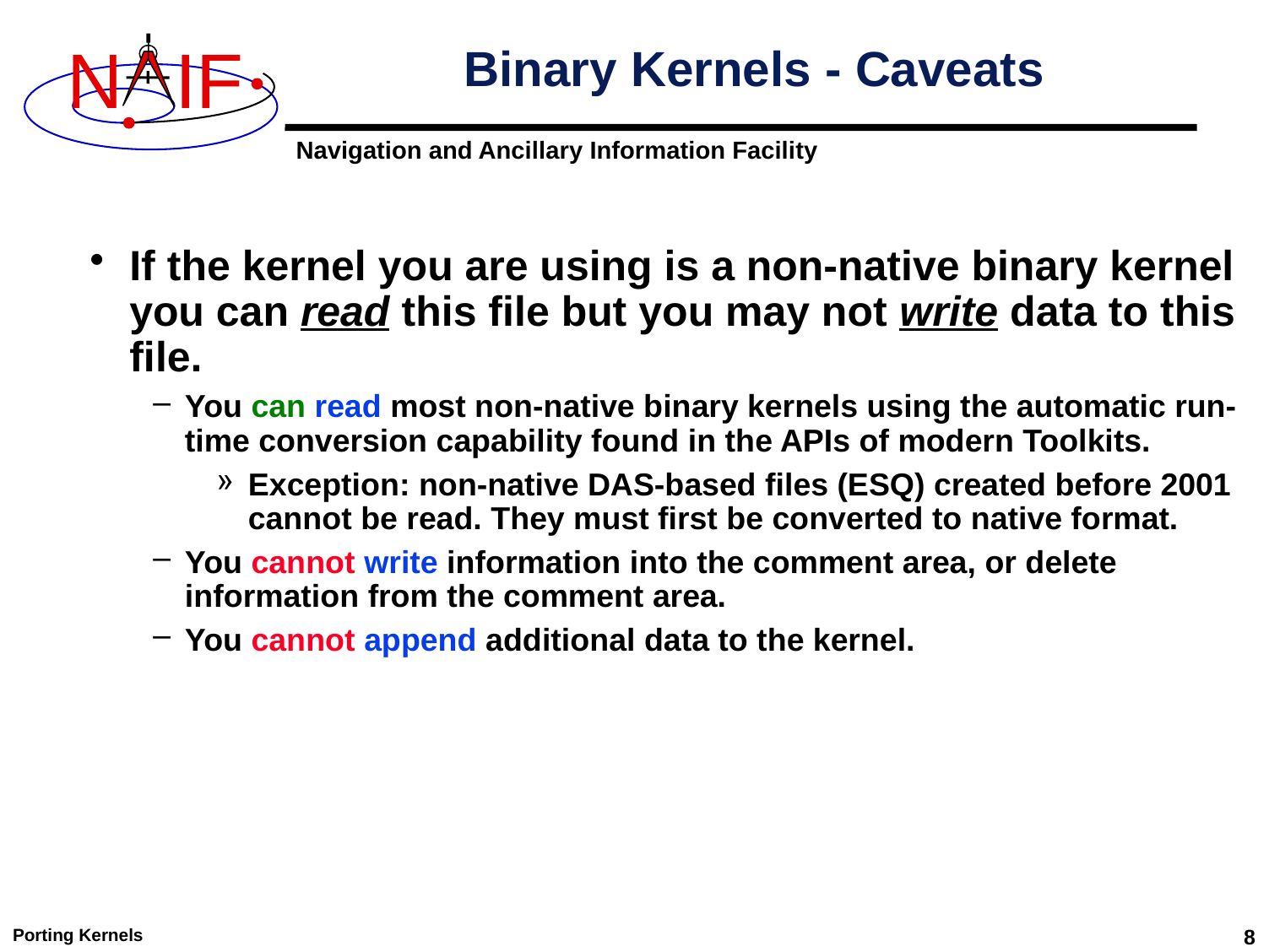

# Binary Kernels - Caveats
If the kernel you are using is a non-native binary kernel you can read this file but you may not write data to this file.
You can read most non-native binary kernels using the automatic run-time conversion capability found in the APIs of modern Toolkits.
Exception: non-native DAS-based files (ESQ) created before 2001 cannot be read. They must first be converted to native format.
You cannot write information into the comment area, or delete information from the comment area.
You cannot append additional data to the kernel.
Porting Kernels
8